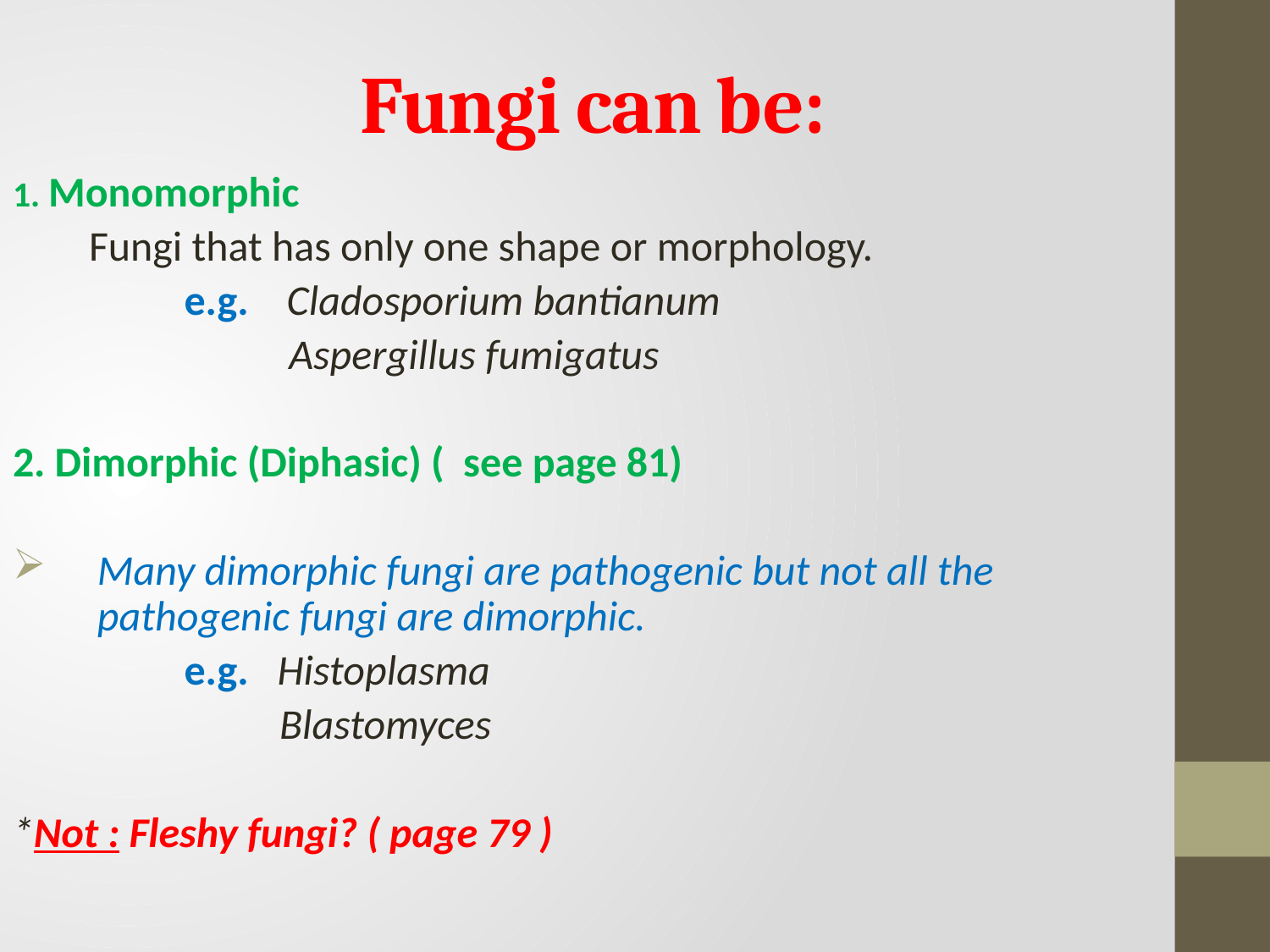

# Fungi can be:
1. Monomorphic
        Fungi that has only one shape or morphology.
                  e.g.    Cladosporium bantianum
                             Aspergillus fumigatus

2. Dimorphic (Diphasic) (  see page 81)

Many dimorphic fungi are pathogenic but not all the pathogenic fungi are dimorphic.
                  e.g.   Histoplasma
                            Blastomyces

*Not : Fleshy fungi? ( page 79 )